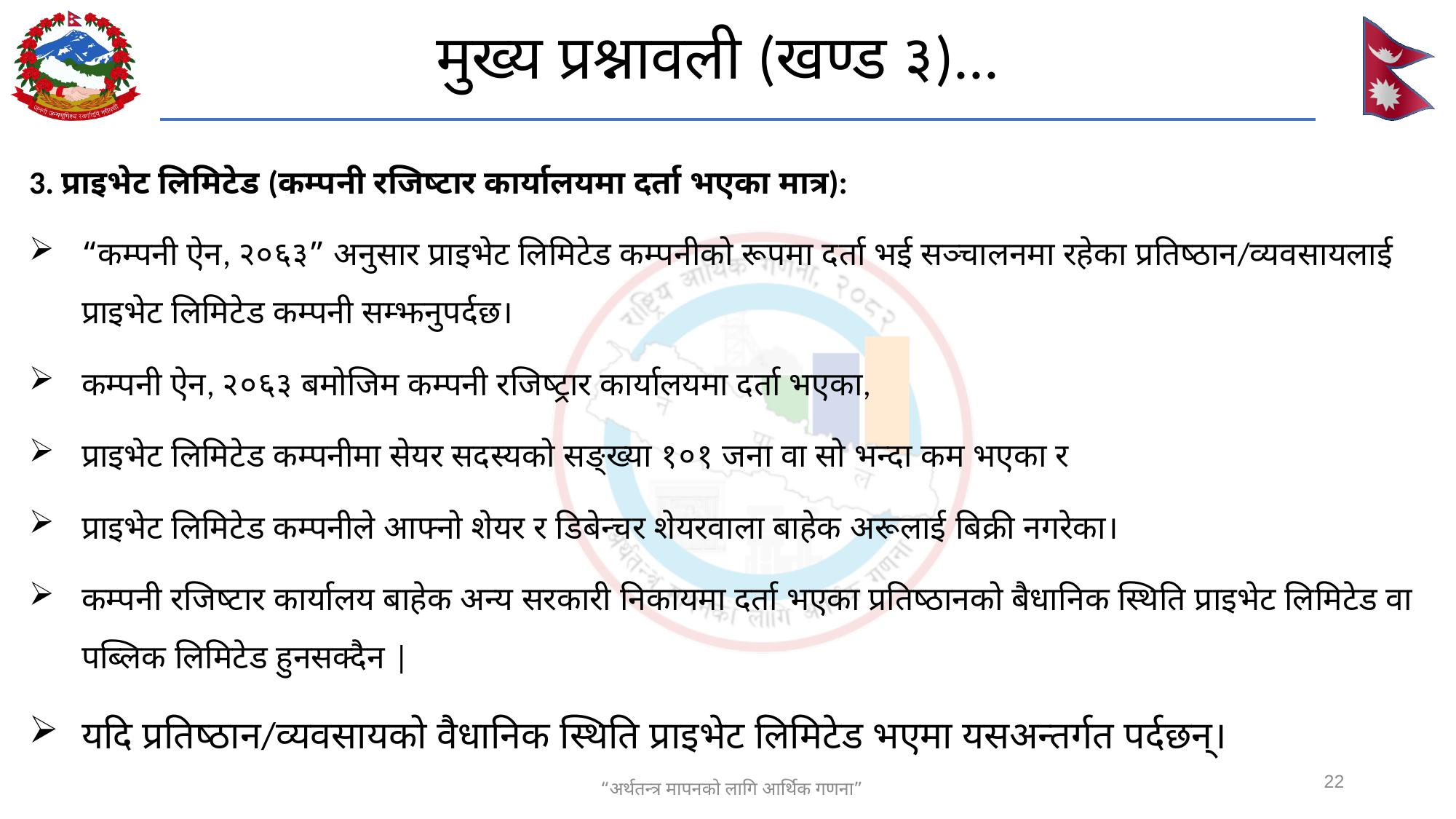

# मुख्य प्रश्नावली (खण्ड ३)...
3. प्राइभेट लिमिटेड (कम्पनी रजिष्टार कार्यालयमा दर्ता भएका मात्र):
“कम्पनी ऐन, २०६३” अनुसार प्राइभेट लिमिटेड कम्पनीको रूपमा दर्ता भई सञ्चालनमा रहेका प्रतिष्ठान/व्यवसायलाई प्राइभेट लिमिटेड कम्पनी सम्झनुपर्दछ।
कम्पनी ऐन, २०६३ बमोजिम कम्पनी रजिष्ट्रार कार्यालयमा दर्ता भएका,
प्राइभेट लिमिटेड कम्पनीमा सेयर सदस्यको सङ्ख्या १०१ जना वा सो भन्दा कम भएका र
प्राइभेट लिमिटेड कम्पनीले आफ्नो शेयर र डिबेन्चर शेयरवाला बाहेक अरूलाई बिक्री नगरेका।
कम्पनी रजिष्टार कार्यालय बाहेक अन्य सरकारी निकायमा दर्ता भएका प्रतिष्ठानको बैधानिक स्थिति प्राइभेट लिमिटेड वा पब्लिक लिमिटेड हुनसक्दैन |
यदि प्रतिष्ठान/व्यवसायको वैधानिक स्थिति प्राइभेट लिमिटेड भएमा यसअन्तर्गत पर्दछन्।

22
“अर्थतन्त्र मापनको लागि आर्थिक गणना”